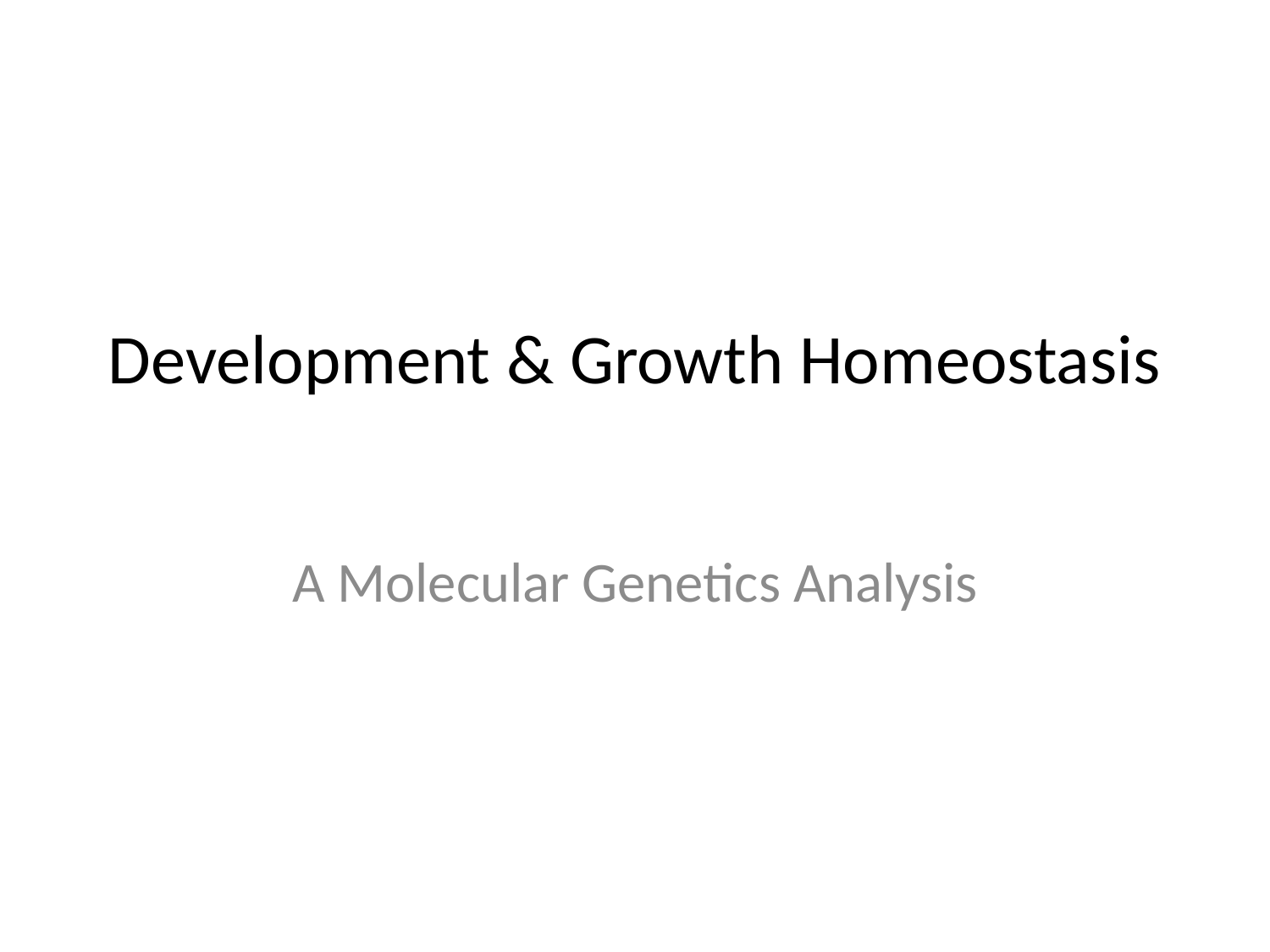

# Development & Growth Homeostasis
A Molecular Genetics Analysis